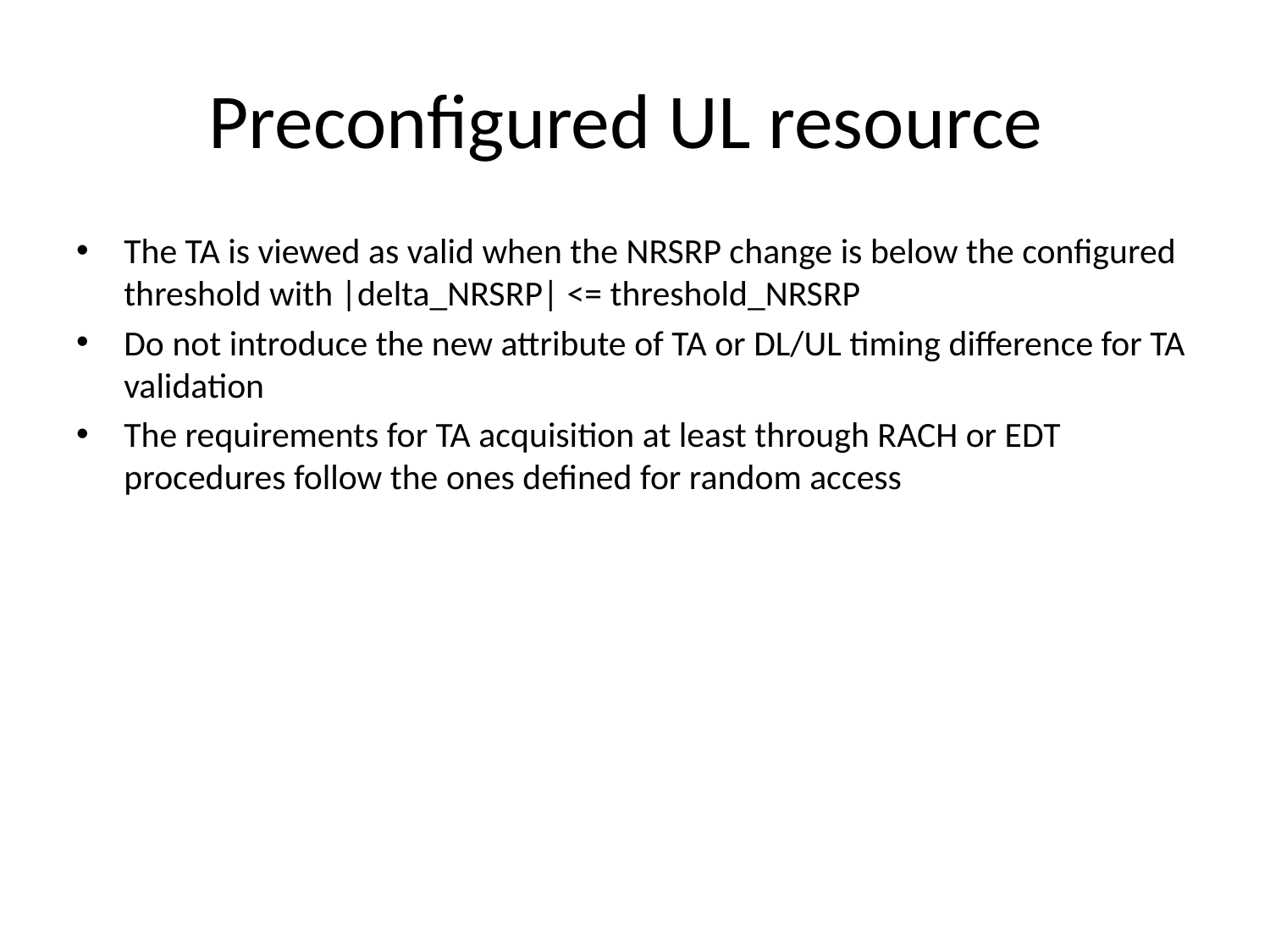

# Preconfigured UL resource
The TA is viewed as valid when the NRSRP change is below the configured threshold with |delta_NRSRP| <= threshold_NRSRP
Do not introduce the new attribute of TA or DL/UL timing difference for TA validation
The requirements for TA acquisition at least through RACH or EDT procedures follow the ones defined for random access